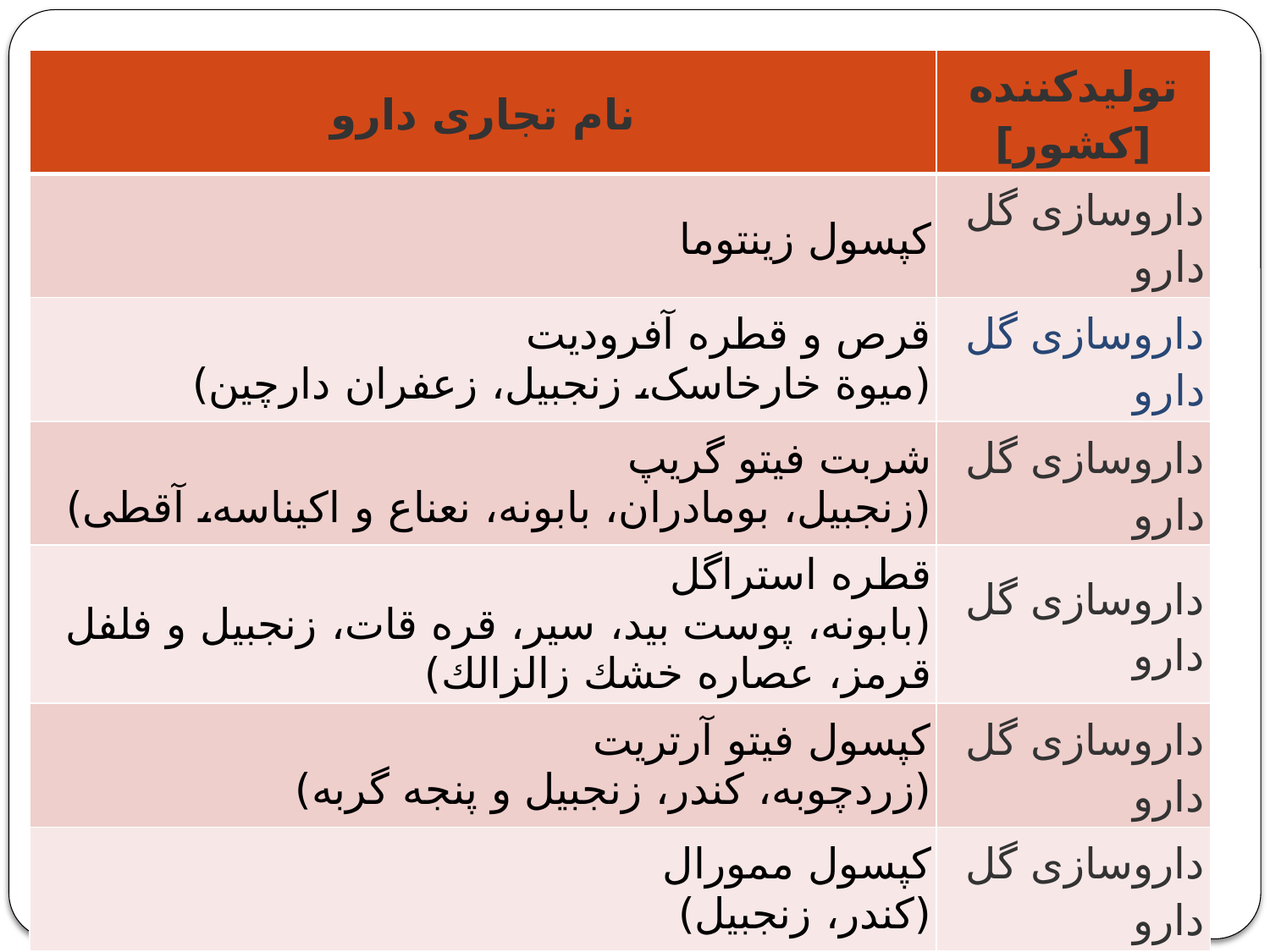

#
| نام تجاری دارو | تولیدکننده [کشور] |
| --- | --- |
| کپسول زینتوما | داروسازی گل دارو |
| قرص و قطره آفرودیت (ميوة خارخاسک، زنجبيل، زعفران دارچين) | داروسازی گل دارو |
| شربت فیتو گریپ (زنجبيل، بومادران، بابونه، نعناع و اكيناسه، آقطی) | داروسازی گل دارو |
| قطره استراگل (بابونه، پوست بيد، سير، قره قات، زنجبيل و فلفل قرمز، عصاره خشك زالزالك) | داروسازی گل دارو |
| کپسول فیتو آرتریت (زردچوبه، کندر، زنجبیل و پنجه گربه) | داروسازی گل دارو |
| کپسول ممورال (کندر، زنجبیل) | داروسازی گل دارو |
| کپسول پروسکور (سبل، زنجبيل، چاي سبز، گزنه، رزماري و روغن تخم كدو) | داروسازی گل دارو |